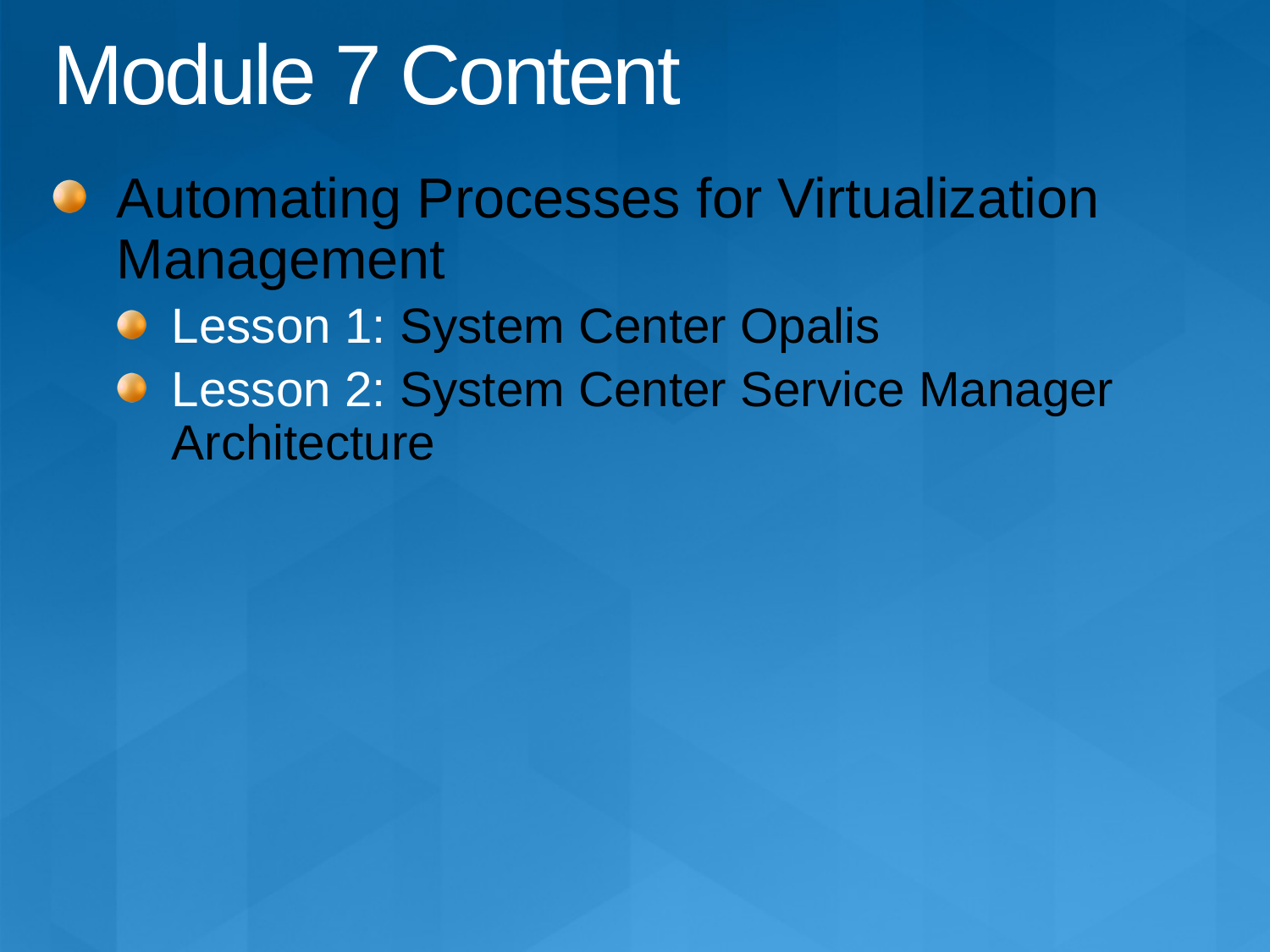

# Module 7 Content
Automating Processes for Virtualization Management
Lesson 1: System Center Opalis
Lesson 2: System Center Service Manager Architecture